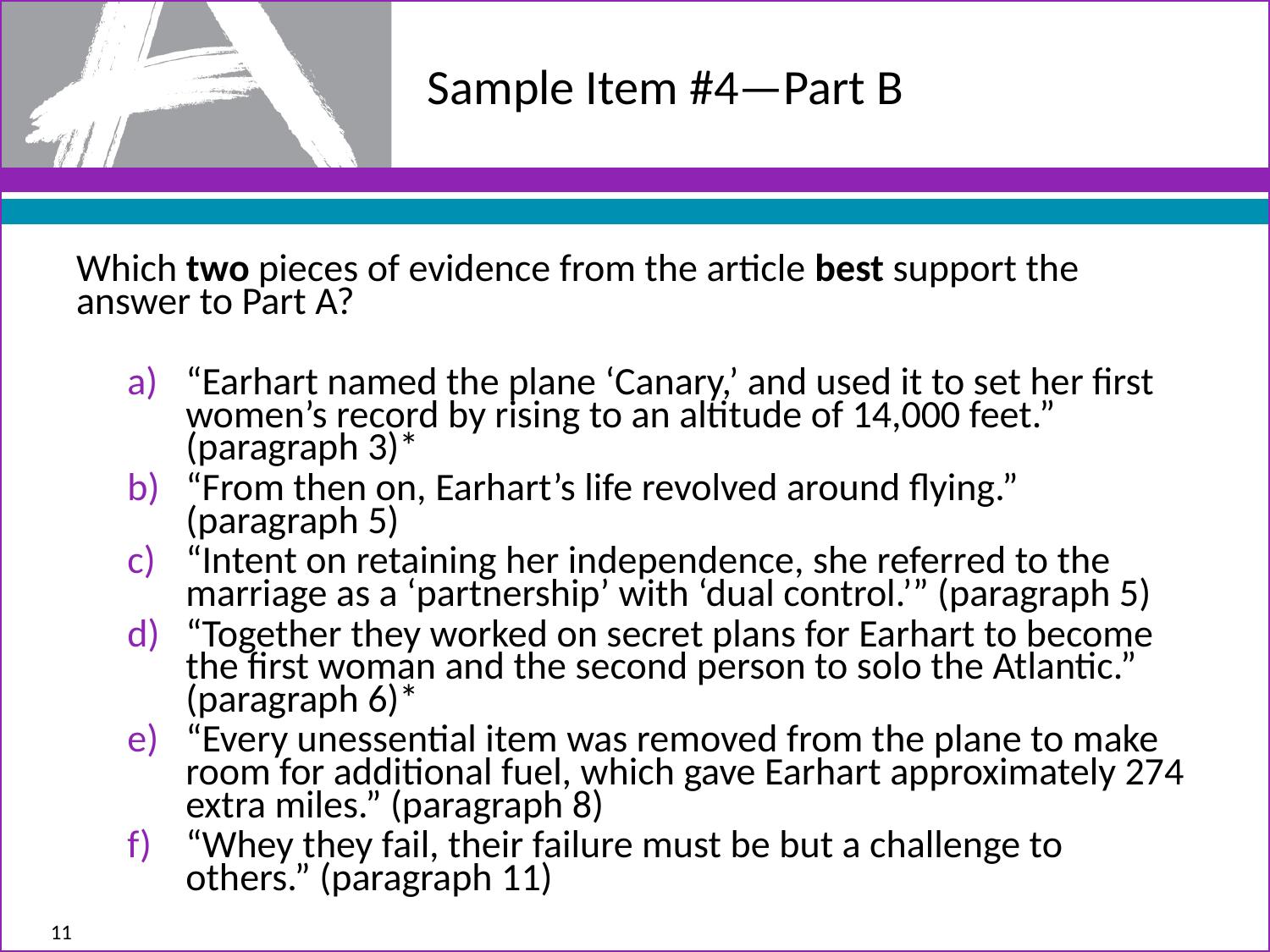

# Sample Item #4—Part B

Which two pieces of evidence from the article best support the answer to Part A?

“Earhart named the plane ‘Canary,’ and used it to set her first women’s record by rising to an altitude of 14,000 feet.” (paragraph 3)*
“From then on, Earhart’s life revolved around flying.” (paragraph 5)
“Intent on retaining her independence, she referred to the marriage as a ‘partnership’ with ‘dual control.’” (paragraph 5)
“Together they worked on secret plans for Earhart to become the first woman and the second person to solo the Atlantic.” (paragraph 6)*
“Every unessential item was removed from the plane to make room for additional fuel, which gave Earhart approximately 274 extra miles.” (paragraph 8)
“Whey they fail, their failure must be but a challenge to others.” (paragraph 11)

11